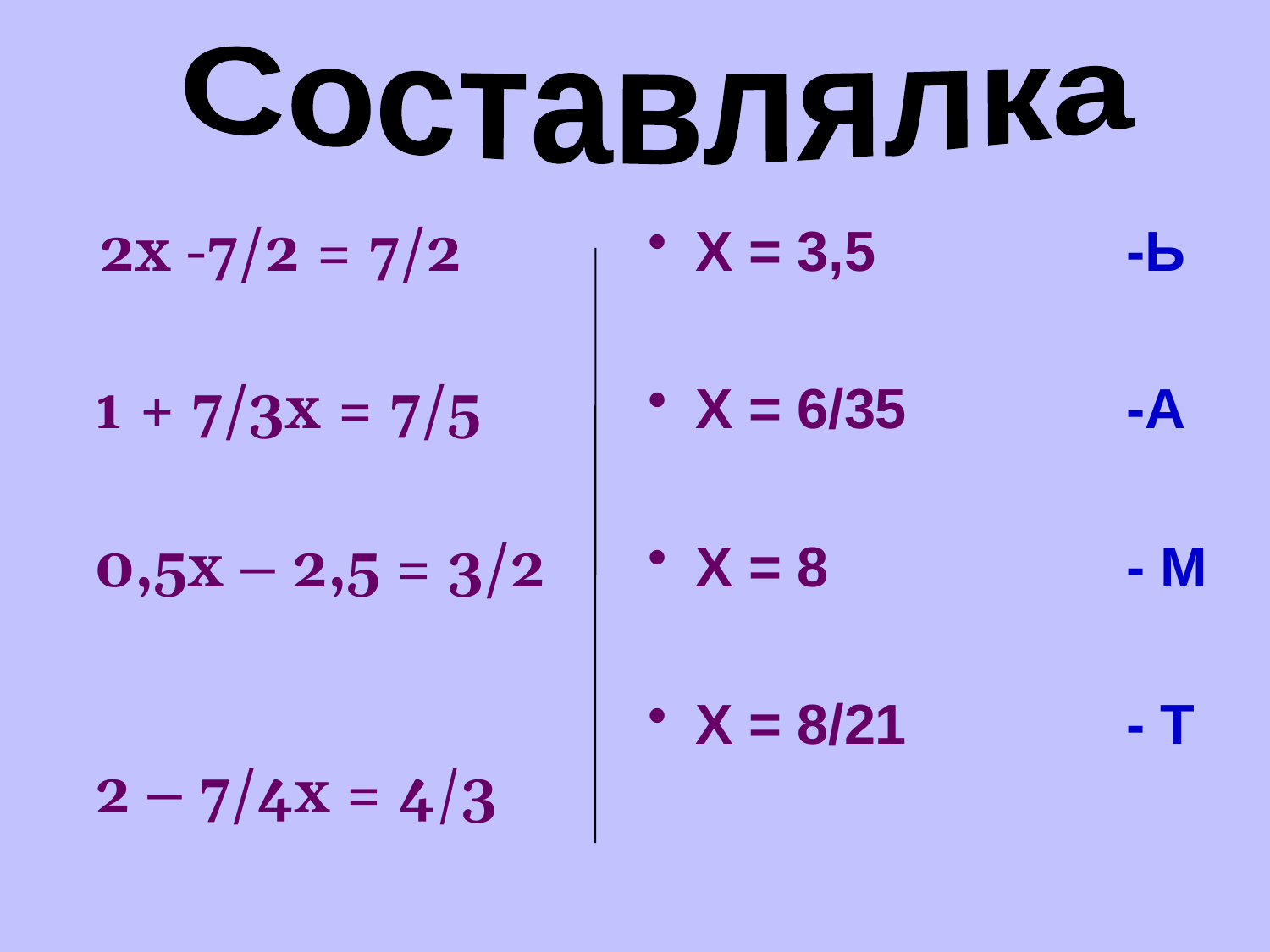

Составлялка
   2х -7/2 = 7/2

   1 + 7/3х = 7/5

   0,5х – 2,5 = 3/2

   2 – 7/4х = 4/3
Х = 3,5                -Ь

Х = 6/35              -А

Х = 8                   - М

Х = 8/21              - Т